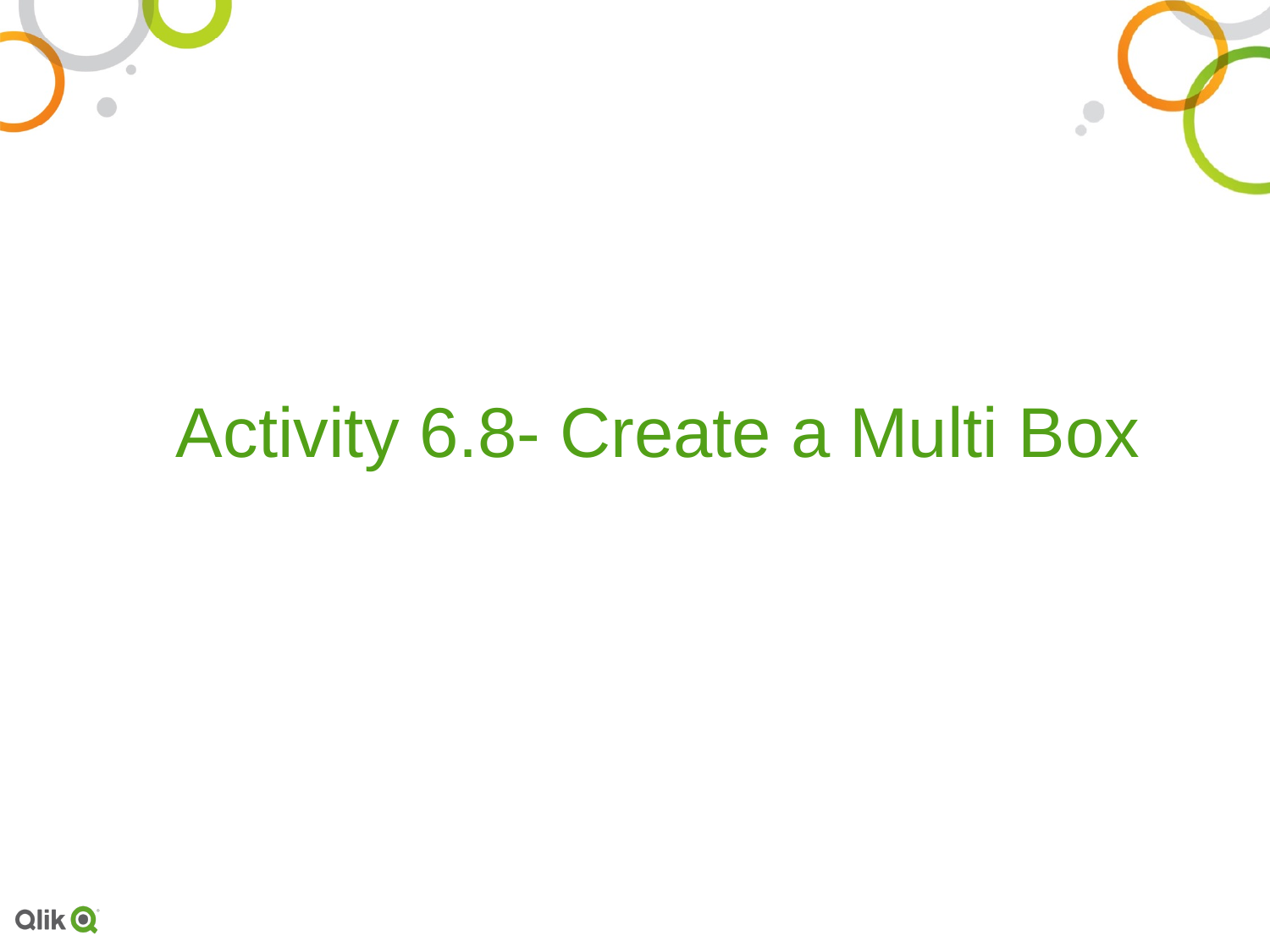

# Activity 6.8- Create a Multi Box